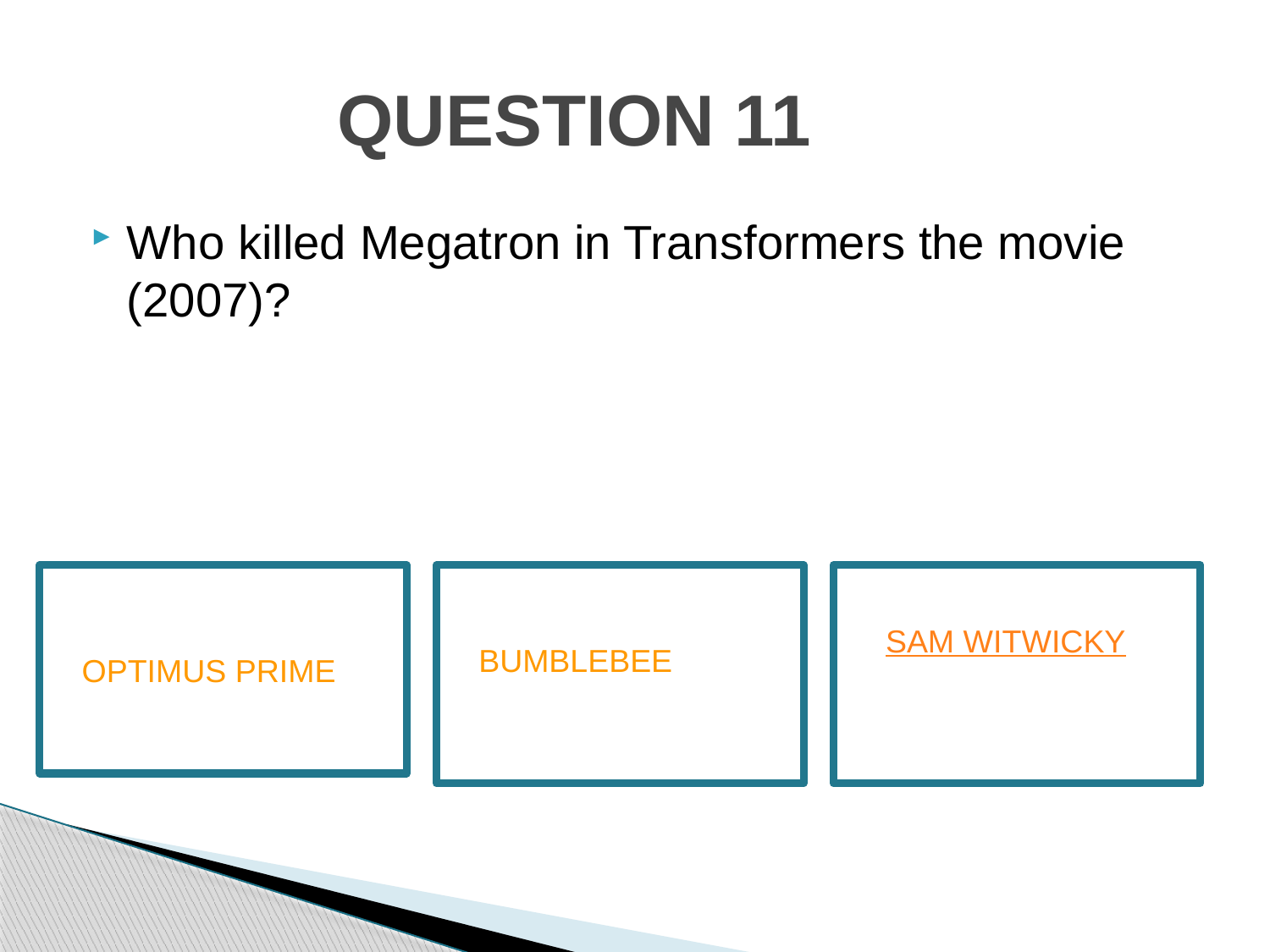

# QUESTION 11
Who killed Megatron in Transformers the movie (2007)?

SAM WITWICKY
BUMBLEBEE
OPTIMUS PRIME